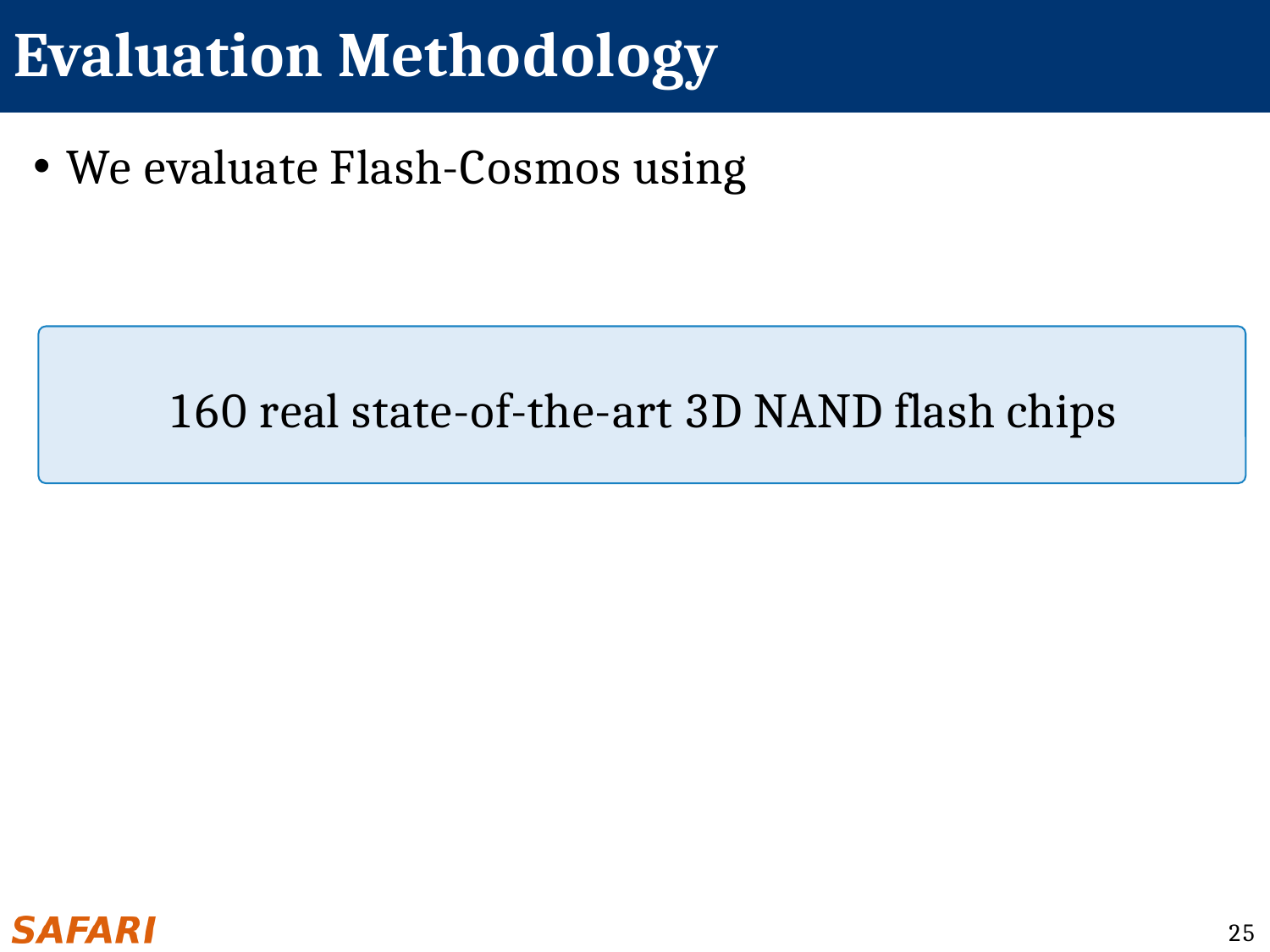

# Evaluation Methodology
We evaluate Flash-Cosmos using
160 real state-of-the-art 3D NAND flash chips
25